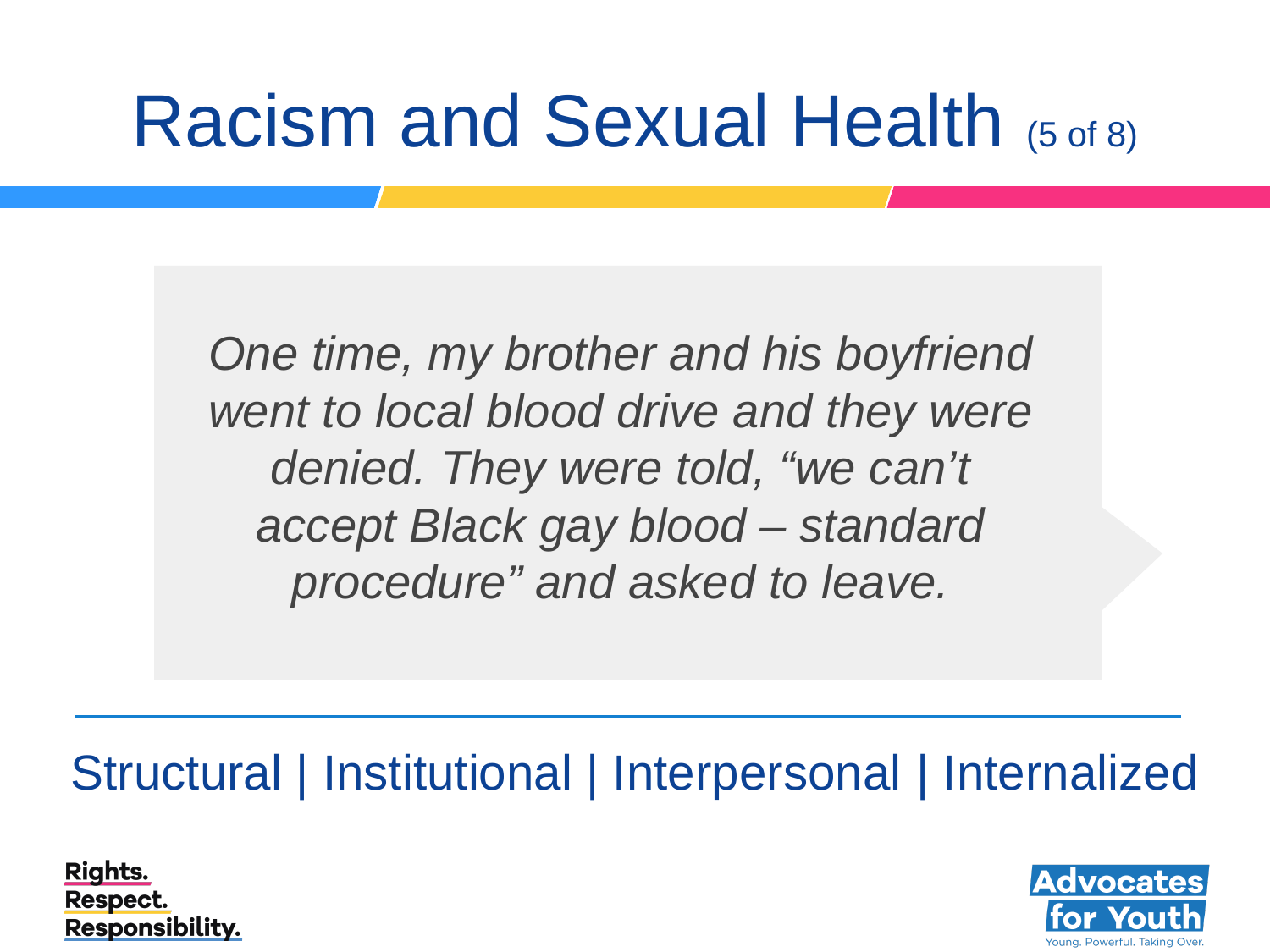

# Racism and Sexual Health (5 of 8)
One time, my brother and his boyfriend went to local blood drive and they were denied. They were told, “we can’t accept Black gay blood – standard procedure” and asked to leave.
Structural | Institutional | Interpersonal | Internalized